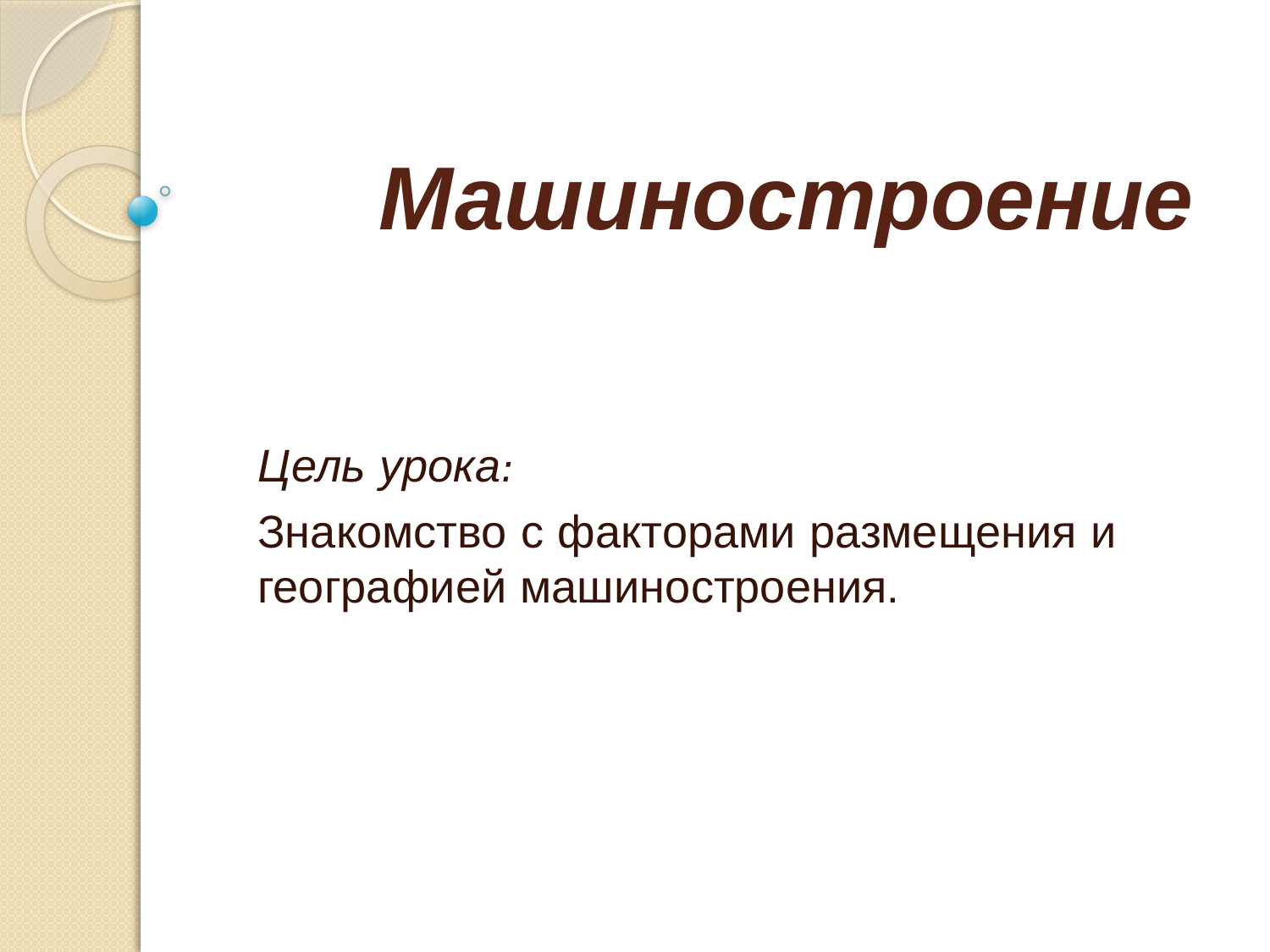

# Машиностроение
Цель урока:
Знакомство с факторами размещения и географией машиностроения.